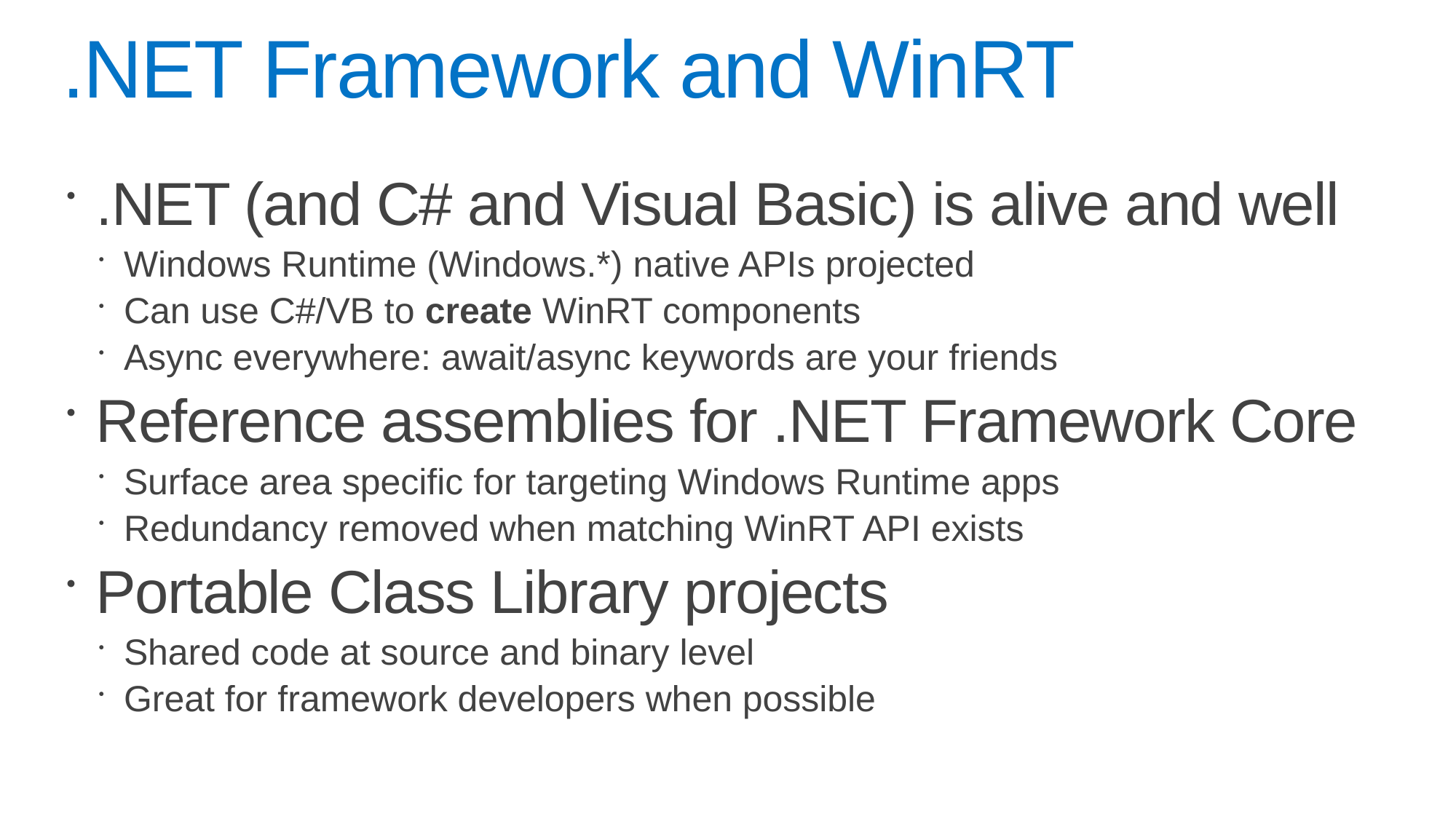

# .NET Framework and WinRT
.NET (and C# and Visual Basic) is alive and well
Windows Runtime (Windows.*) native APIs projected
Can use C#/VB to create WinRT components
Async everywhere: await/async keywords are your friends
Reference assemblies for .NET Framework Core
Surface area specific for targeting Windows Runtime apps
Redundancy removed when matching WinRT API exists
Portable Class Library projects
Shared code at source and binary level
Great for framework developers when possible